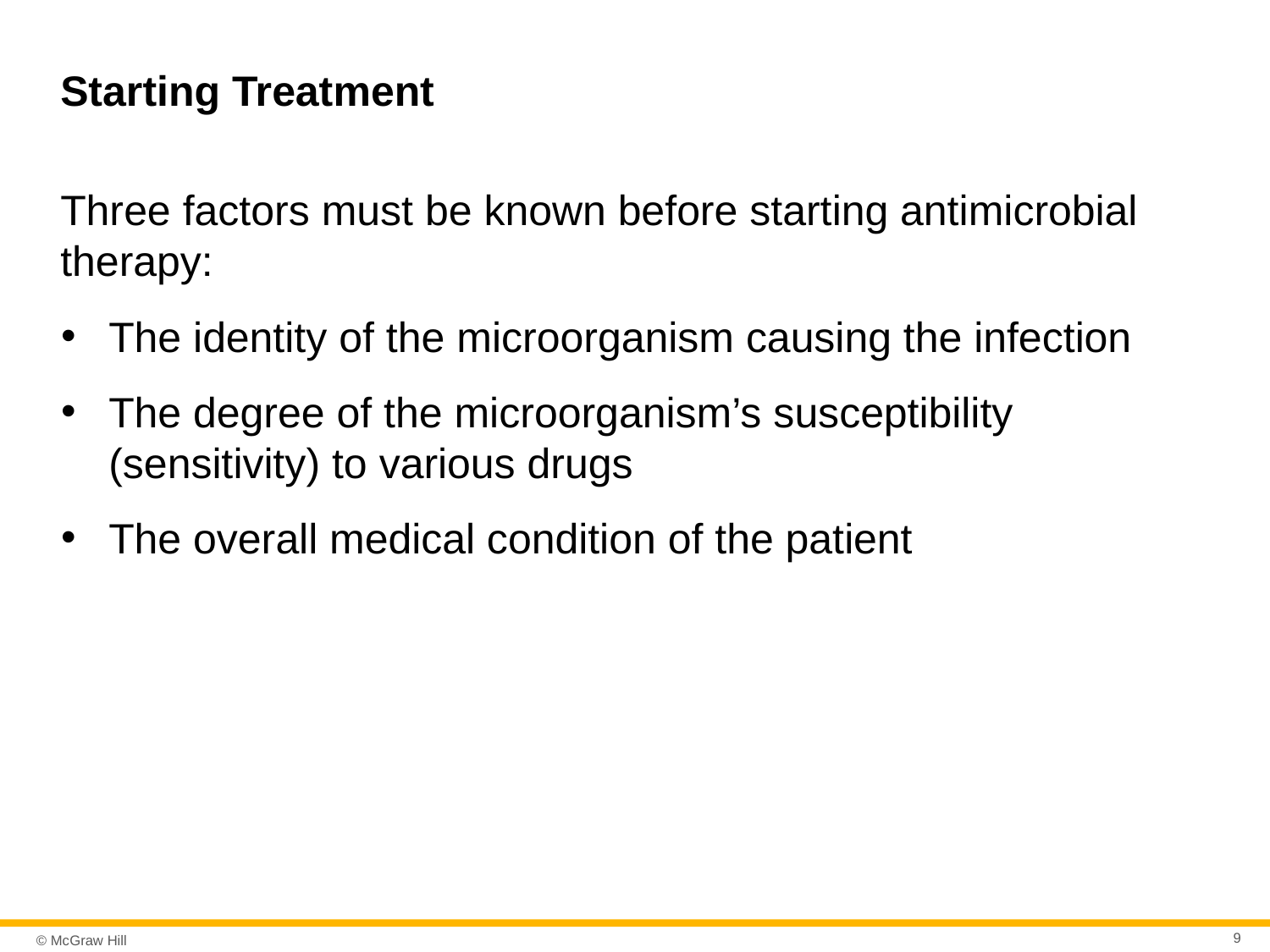

# Starting Treatment
Three factors must be known before starting antimicrobial therapy:
The identity of the microorganism causing the infection
The degree of the microorganism’s susceptibility (sensitivity) to various drugs
The overall medical condition of the patient